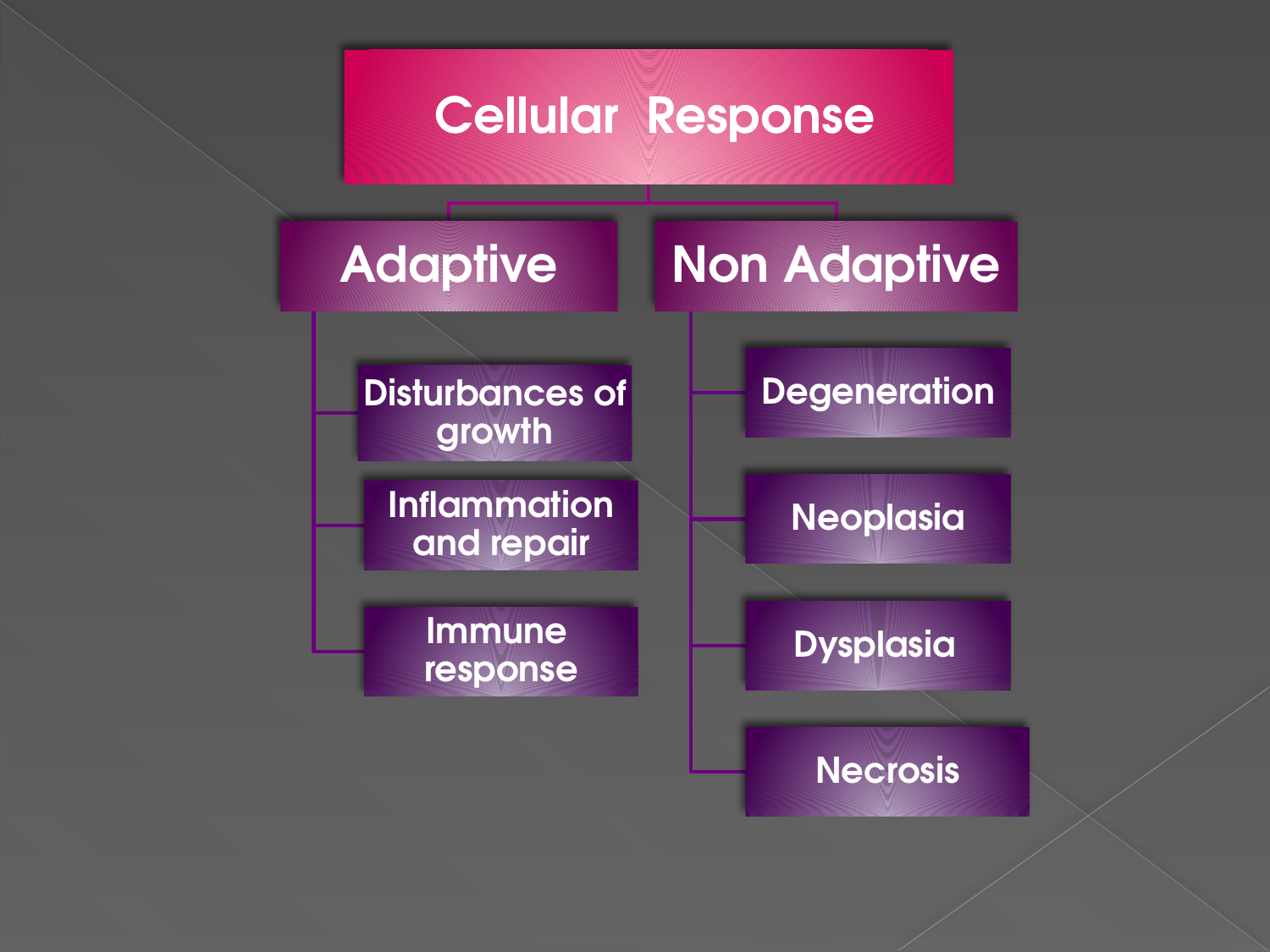

#
Cellular  Response
Adaptive
Disturbances of growth
Inflammation and repair
 Immune response
Non Adaptive
Degeneration
Neoplasia
 Dysplasia
Necrosis